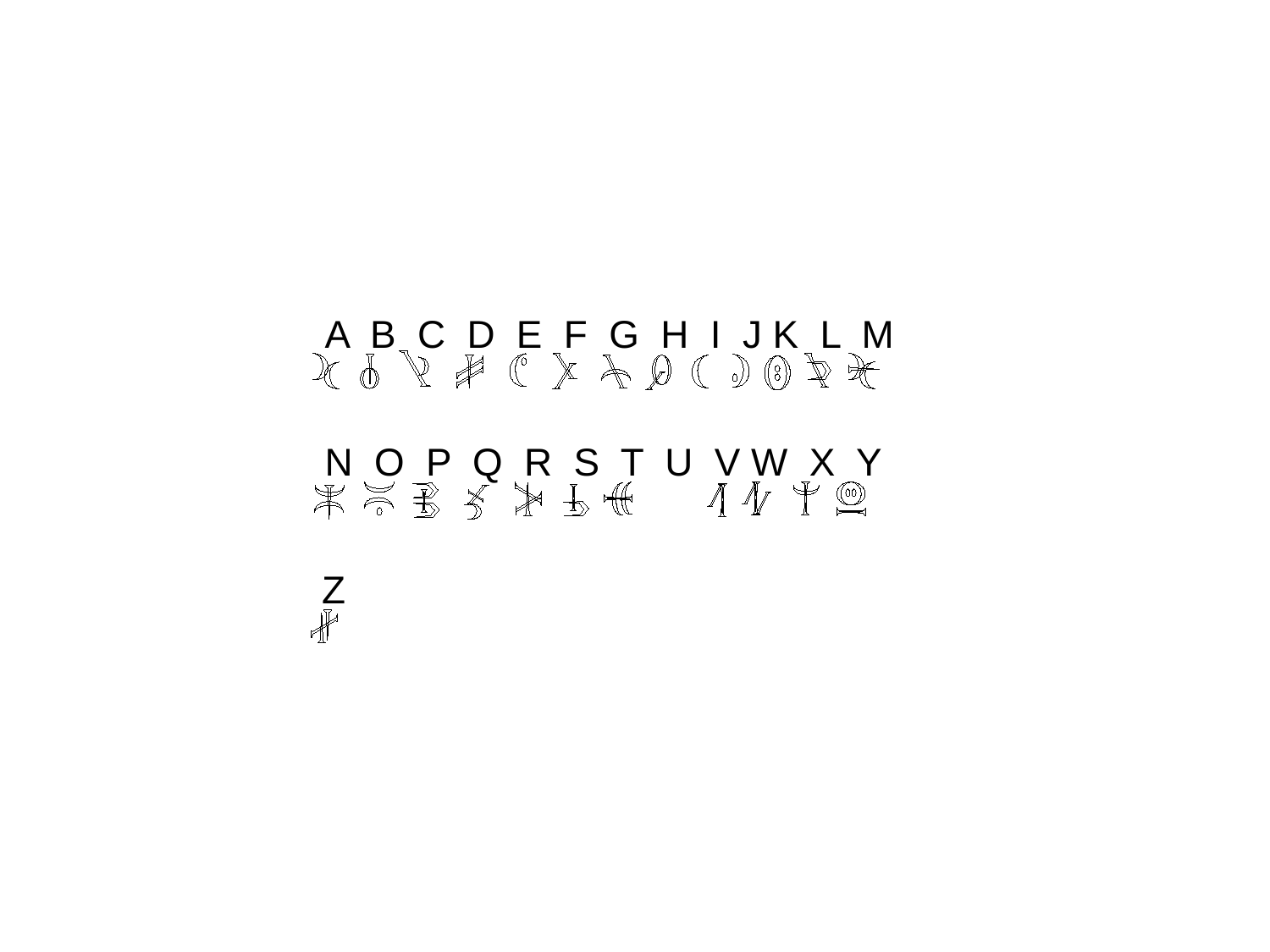

A  B  C  D  E  F  G  H  I  J K  L  M

N  O  P  Q  R  S  T  U  V W  X  Y

Z